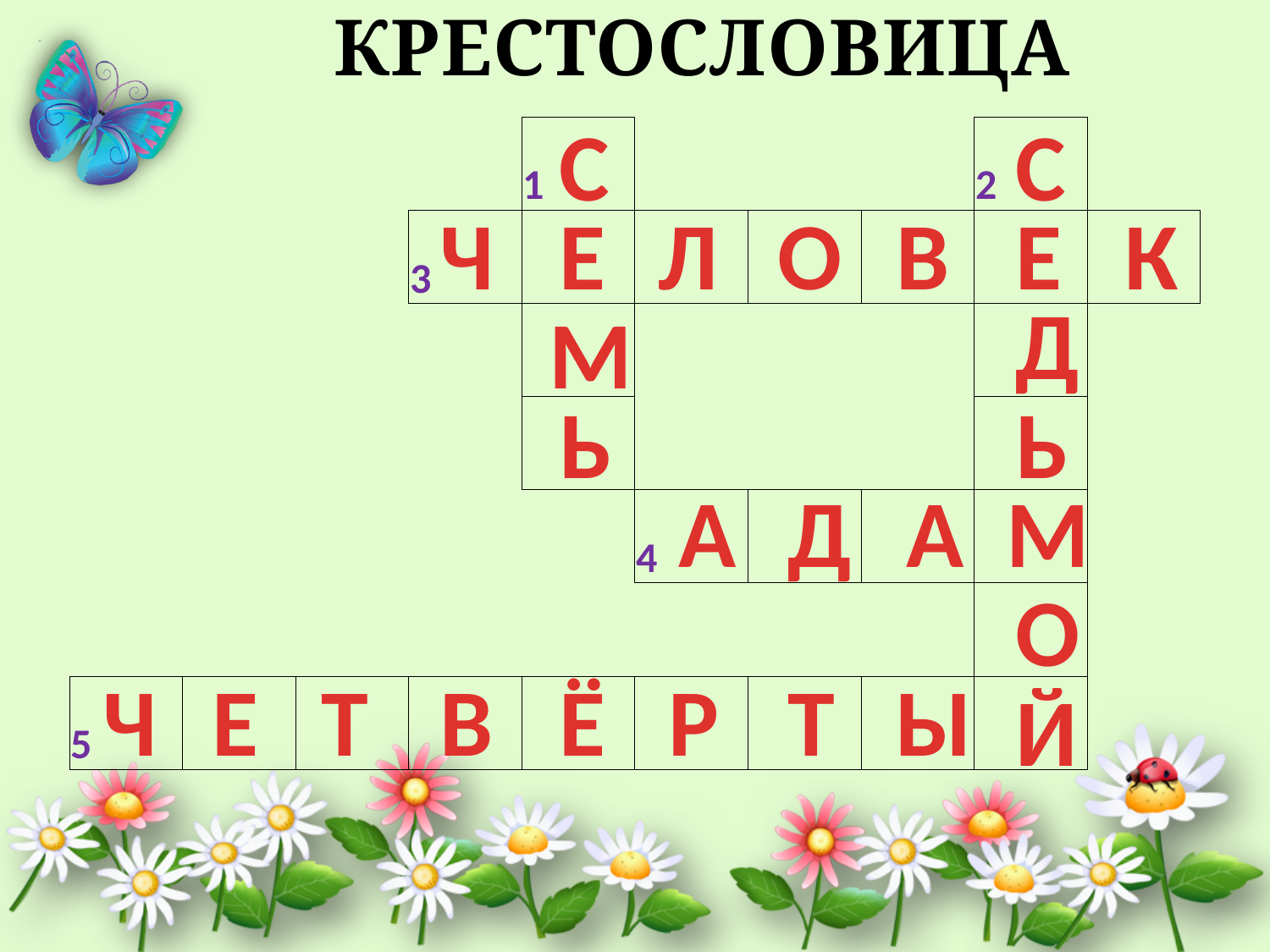

|  |  |  |  |  |  |  |  |  |  |
| --- | --- | --- | --- | --- | --- | --- | --- | --- | --- |
|  |  |  |  |  |  |  |  |  |  |
|  |  |  |  | 1 |  |  |  | 2 |  |
|  |  |  | 3 |  |  |  |  |  |  |
|  |  |  |  |  |  |  |  |  |  |
|  |  |  |  |  |  |  |  |  |  |
|  |  |  |  |  | 4 |  |  |  |  |
|  |  |  |  |  |  |  |  |  |  |
| 5 |  |  |  |  |  |  |  |  |  |
|  |  |  |  |  |  |  |  |  |  |
# КРЕСТОСЛОВИЦА
С
С
Ч
Е
Л
О
В
Е
К
Д
М
Ь
Ь
А
Д
А
М
О
Ч
Е
Т
В
Ё
Р
Т
Ы
Й